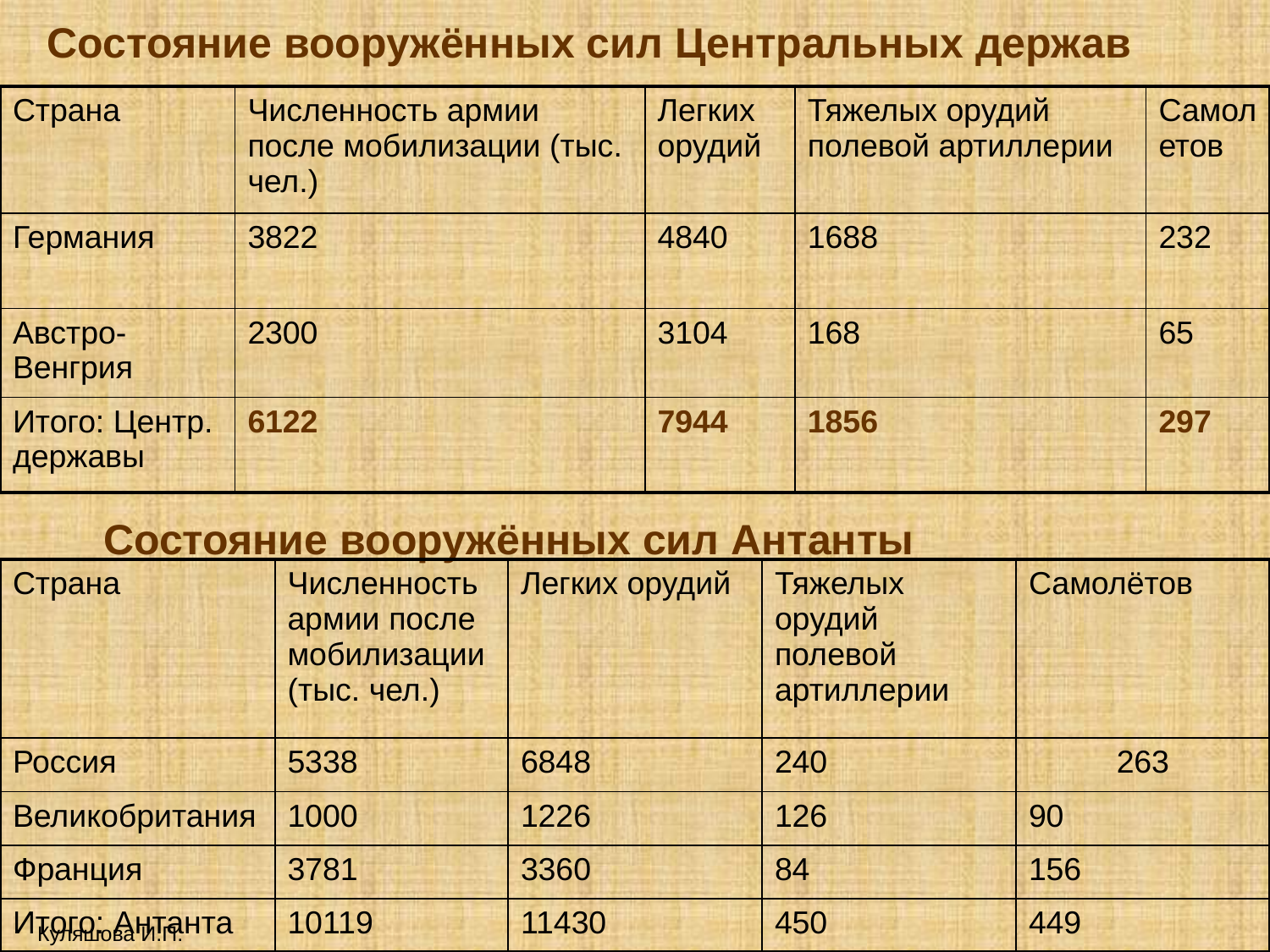

Состояние вооружённых сил Центральных держав
| Страна | Численность армии после мобилизации (тыс. чел.) | Легких орудий | Тяжелых орудий полевой артиллерии | Самолетов |
| --- | --- | --- | --- | --- |
| Германия | 3822 | 4840 | 1688 | 232 |
| Австро-Венгрия | 2300 | 3104 | 168 | 65 |
| Итого: Центр. державы | 6122 | 7944 | 1856 | 297 |
Состояние вооружённых сил Антанты
| Страна | Численность армии после мобилизации (тыс. чел.) | Легких орудий | Тяжелых орудий полевой артиллерии | Самолётов |
| --- | --- | --- | --- | --- |
| Россия | 5338 | 6848 | 240 | 263 |
| Великобритания | 1000 | 1226 | 126 | 90 |
| Франция | 3781 | 3360 | 84 | 156 |
| Итого: Антанта | 10119 | 11430 | 450 | 449 |
Куляшова И.П.